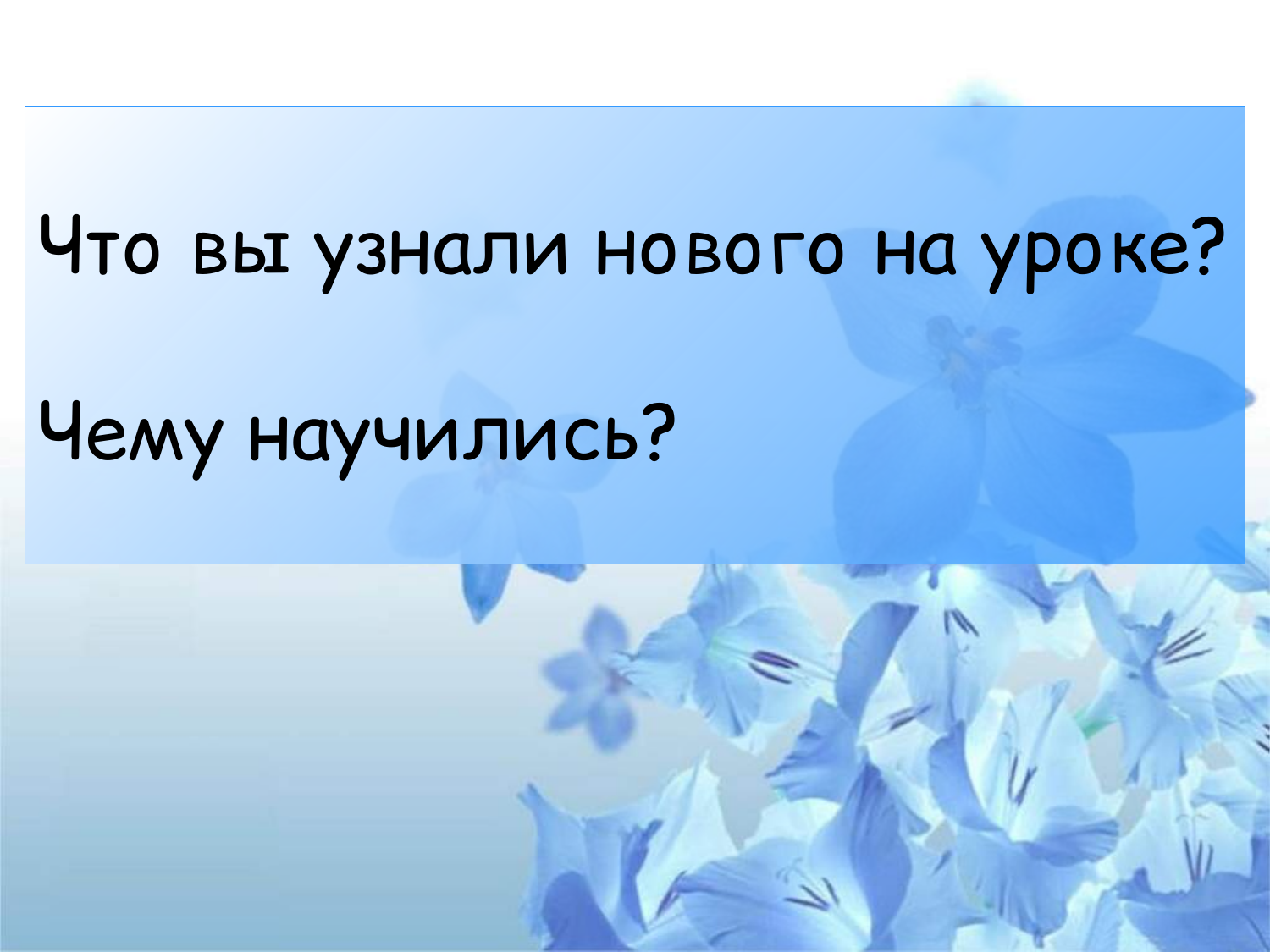

# Что вы узнали нового на уроке? Чему научились?